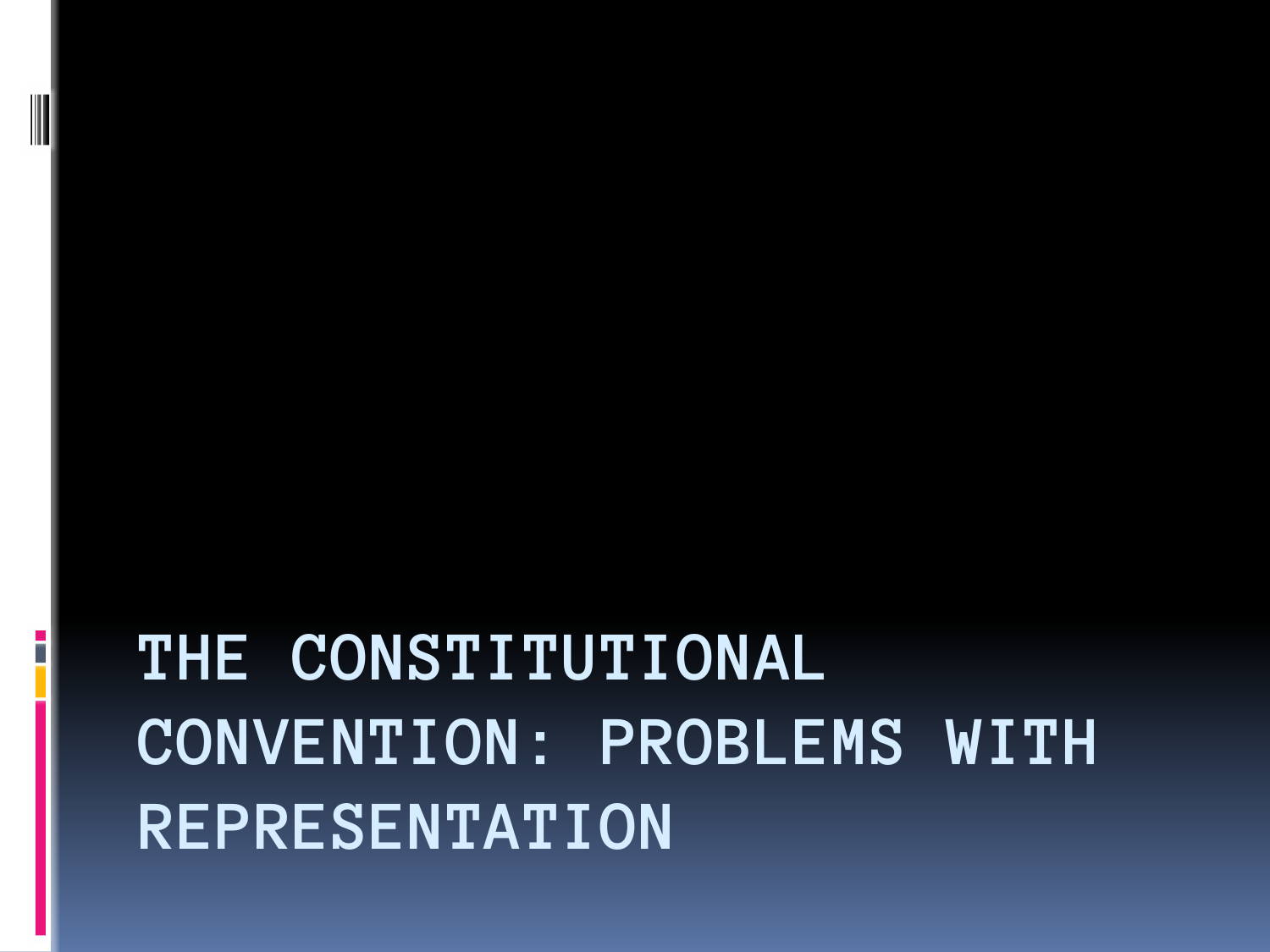

# The Constitutional Convention: Problems with Representation